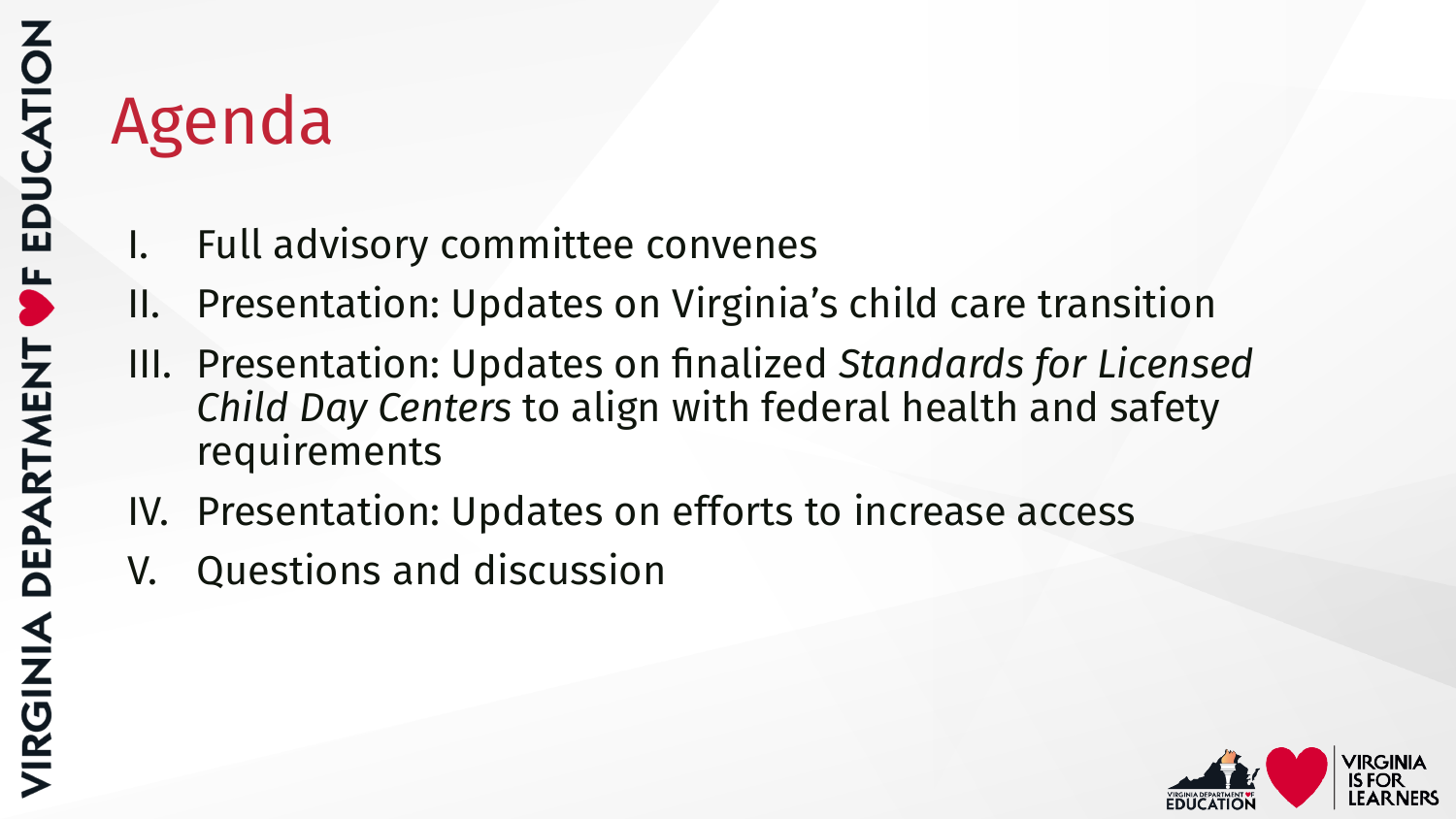

# Agenda
Full advisory committee convenes
Presentation: Updates on Virginia’s child care transition
Presentation: Updates on finalized Standards for Licensed Child Day Centers to align with federal health and safety requirements
Presentation: Updates on efforts to increase access
Questions and discussion